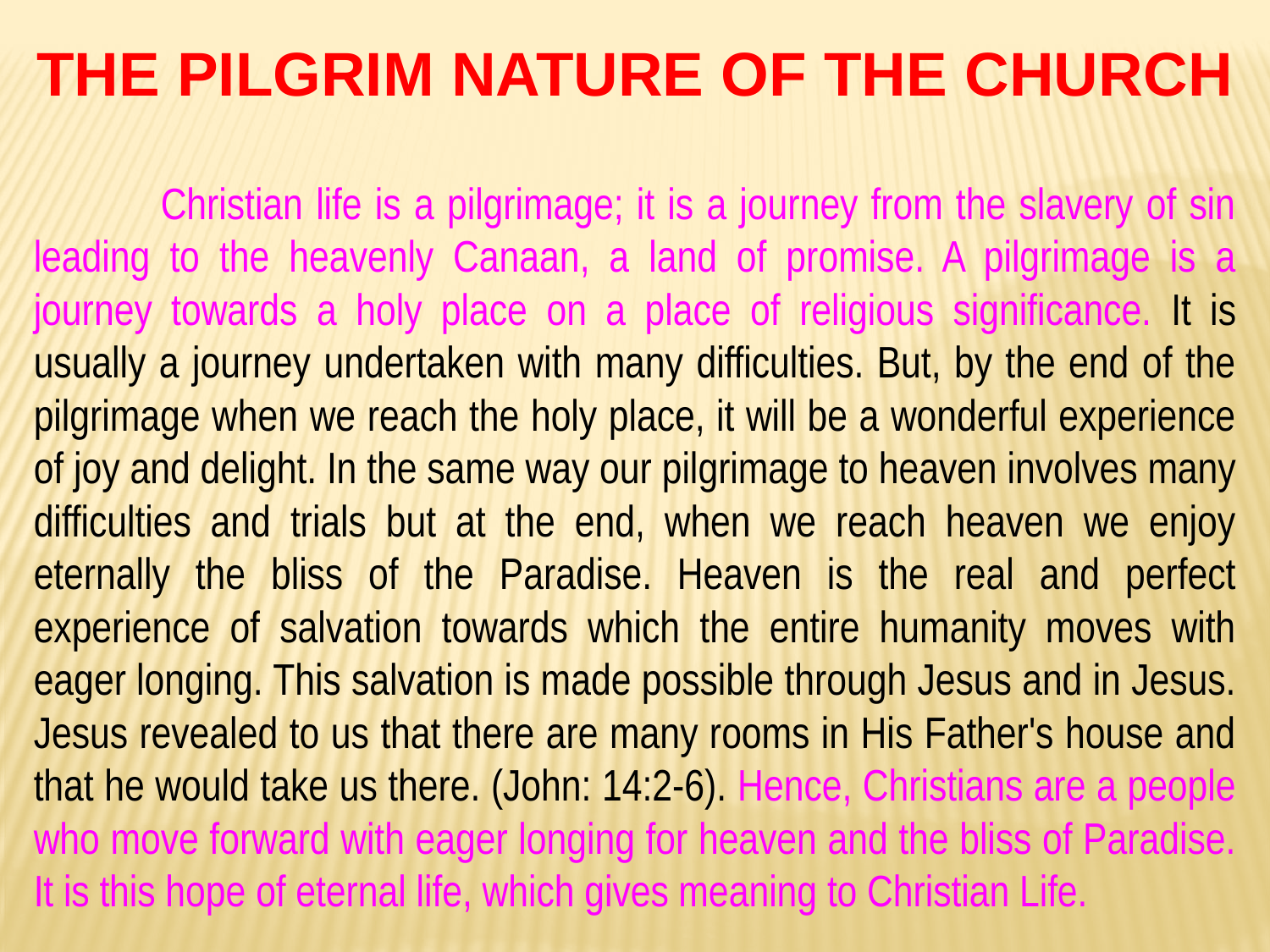

THE PILGRIM NATURE OF THE CHURCH
	Christian life is a pilgrimage; it is a journey from the slavery of sin leading to the heavenly Canaan, a land of promise. A pilgrimage is a journey towards a holy place on a place of religious significance. It is usually a journey undertaken with many difficulties. But, by the end of the pilgrimage when we reach the holy place, it will be a wonderful experience of joy and delight. In the same way our pilgrimage to heaven involves many difficulties and trials but at the end, when we reach heaven we enjoy eternally the bliss of the Paradise. Heaven is the real and perfect experience of salvation towards which the entire humanity moves with eager longing. This salvation is made possible through Jesus and in Jesus. Jesus revealed to us that there are many rooms in His Father's house and that he would take us there. (John: 14:2-6). Hence, Christians are a people who move forward with eager longing for heaven and the bliss of Paradise. It is this hope of eternal life, which gives meaning to Christian Life.